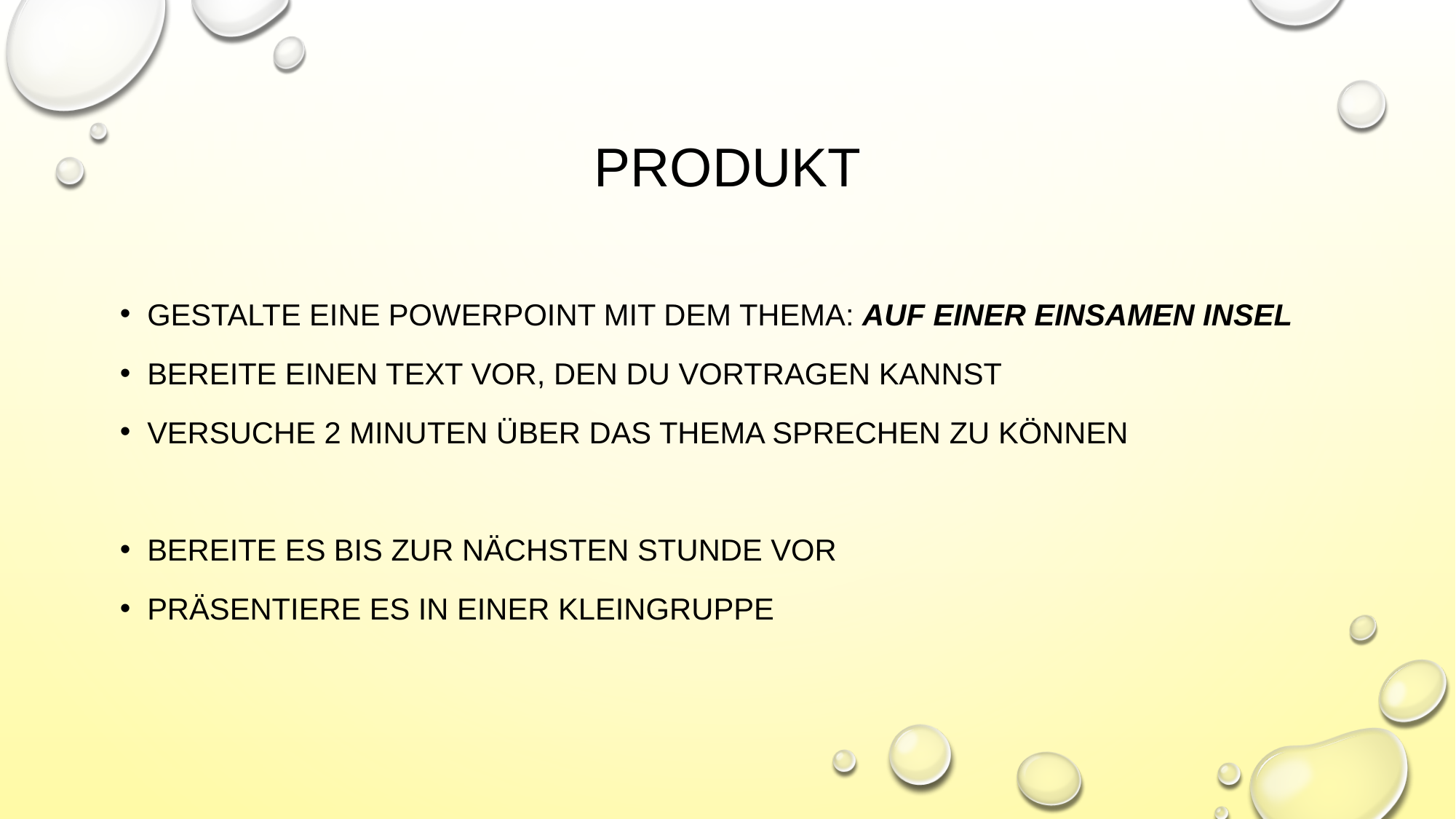

# Produkt
Gestalte eine PowerPoint mit dem Thema: Auf einer einsamen Insel
Bereite einen Text vor, den du vortragen kannst
Versuche 2 Minuten Über das Thema Sprechen zu können

Bereite es bis zur Nächsten Stunde vor
Präsentiere es in einer Kleingruppe